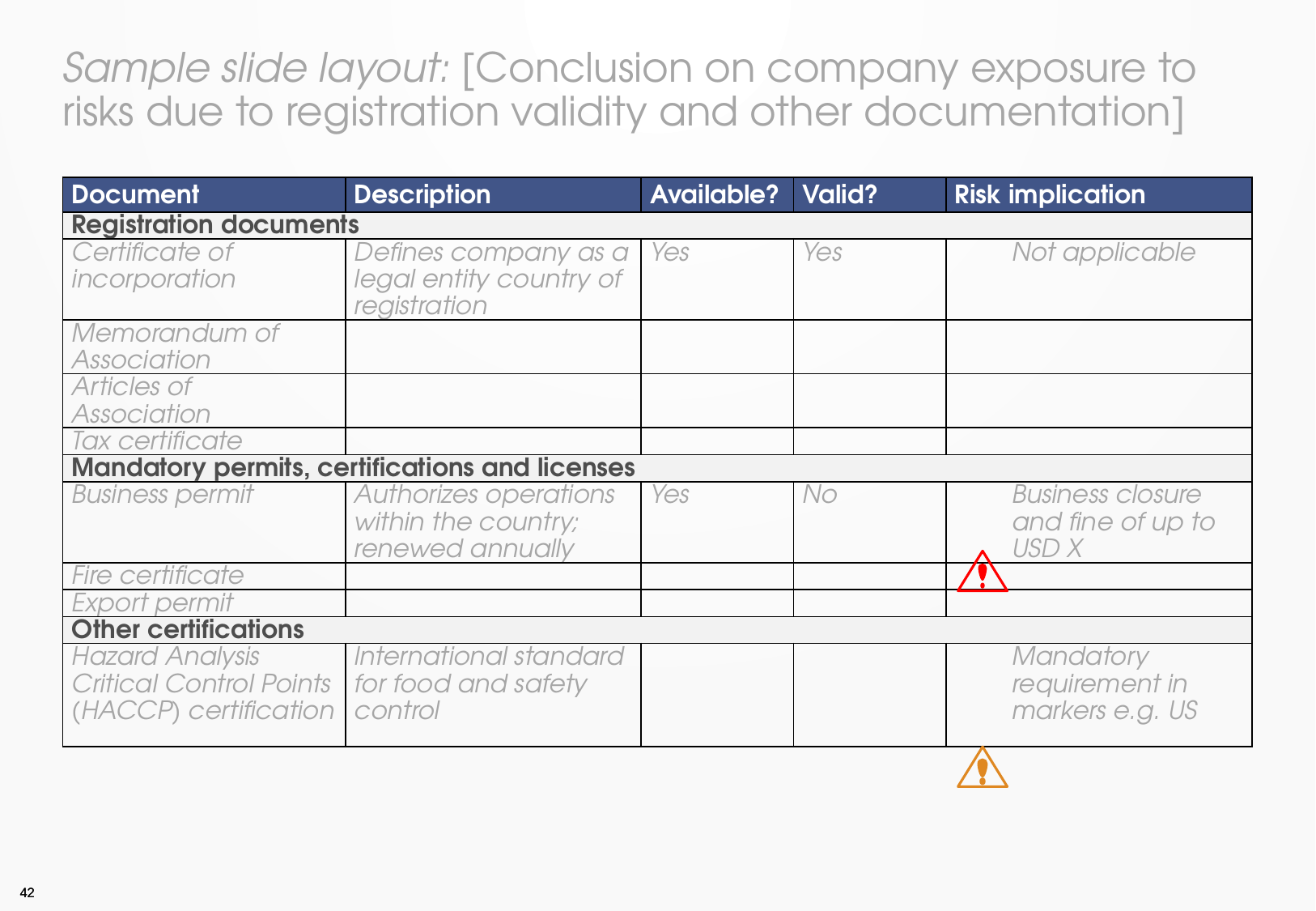

# Sample slide layout: [Conclusion on company exposure to risks due to registration validity and other documentation]
| Document | Description | Available? | Valid? | Risk implication |
| --- | --- | --- | --- | --- |
| Registration documents |  |  |  |  |
| Certificate of incorporation | Defines company as a legal entity country of registration | Yes | Yes | Not applicable |
| Memorandum of Association |  |  |  |  |
| Articles of Association |  |  |  |  |
| Tax certificate |  |  |  |  |
| Mandatory permits, certifications and licenses |  |  |  |  |
| Business permit | Authorizes operations within the country; renewed annually | Yes | No | Business closure and fine of up to USD X |
| Fire certificate |  |  |  |  |
| Export permit |  |  |  |  |
| Other certifications |  |  |  |  |
| Hazard Analysis Critical Control Points (HACCP) certification | International standard for food and safety control |  |  | Mandatory requirement in markers e.g. US |

42